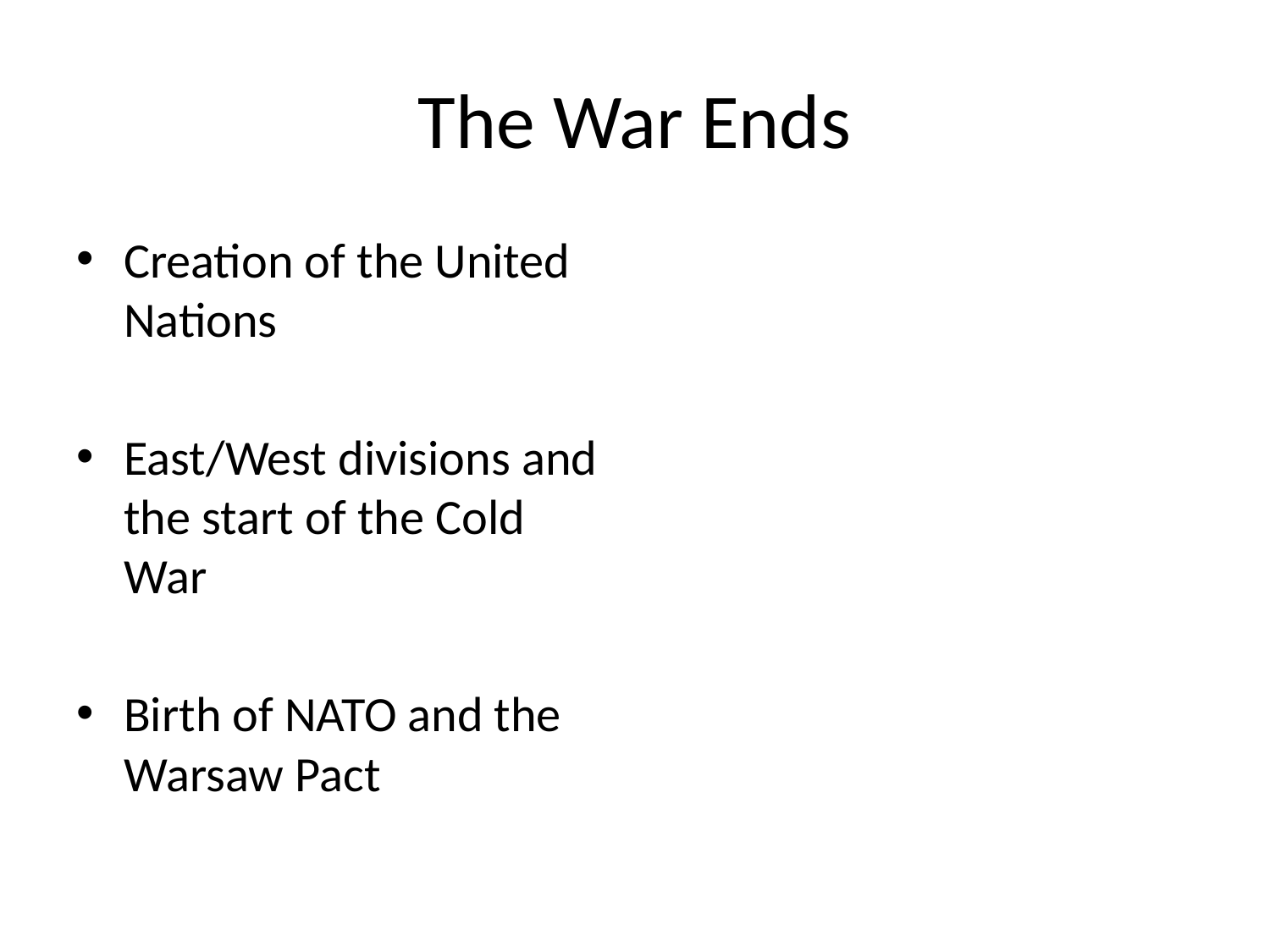

# The War Ends
Creation of the United Nations

East/West divisions and the start of the Cold War

Birth of NATO and the Warsaw Pact